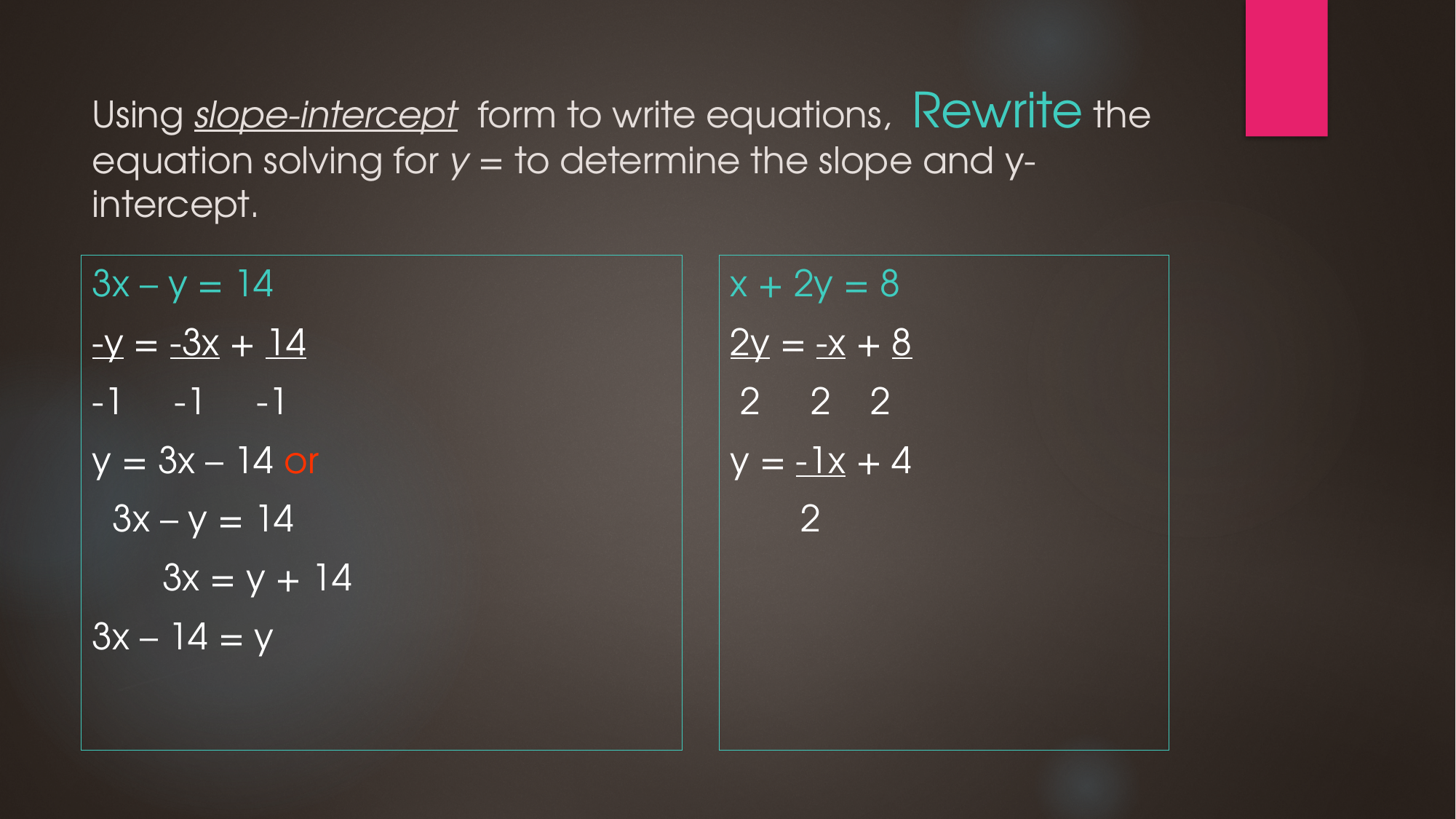

# Using slope-intercept  form to write equations,  Rewrite the equation solving for y = to determine the slope and y-intercept.
3x – y = 14
-y = -3x + 14
-1     -1     -1
y = 3x – 14 or
  3x – y = 14
       3x = y + 14
3x – 14 = y
x + 2y = 8
2y = -x + 8
 2     2    2
y = -1x + 4
       2